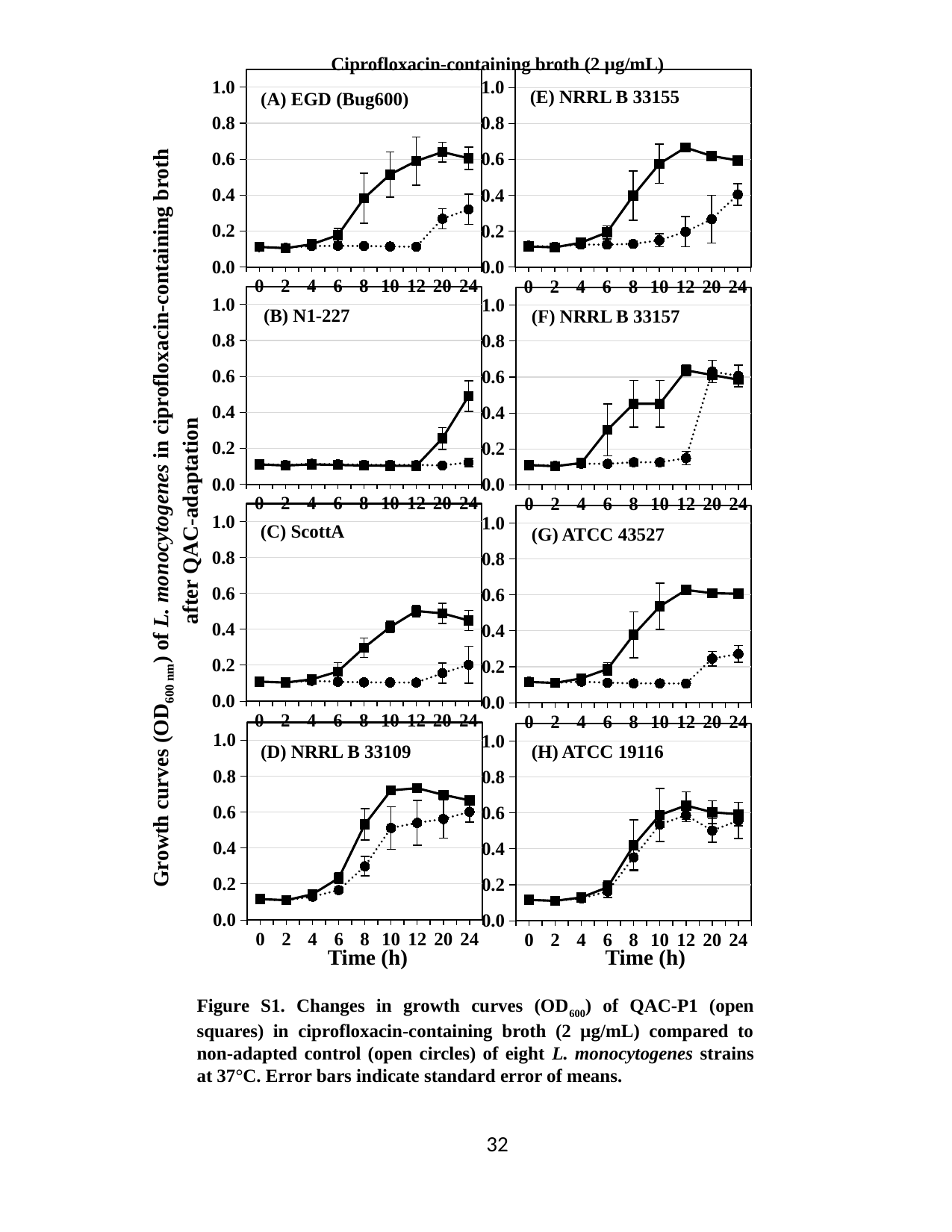

Ciprofloxacin-containing broth (2 µg/mL)

### Chart

| Category | 0S | p1 |
|---|---|---|
| 0 | 0.11099999999999999 | 0.11133333333333333 |
| 2 | 0.1065 | 0.10433333333333333 |
| 4 | 0.11649999999999999 | 0.12566666666666668 |
| 6 | 0.1175 | 0.17683333333333331 |
| 8 | 0.11666666666666665 | 0.38200000000000006 |
| 10 | 0.11366666666666665 | 0.5143333333333333 |
| 12 | 0.11199999999999999 | 0.5898333333333333 |
| 20 | 0.26808333333333334 | 0.6395 |
| 24 | 0.32 | 0.6048333333333333 |

### Chart

| Category | 0S | p1 |
|---|---|---|
| 0 | 0.119 | 0.11499999999999999 |
| 2 | 0.11366666666666665 | 0.10983333333333334 |
| 4 | 0.12516666666666668 | 0.13566666666666663 |
| 6 | 0.12516666666666665 | 0.19316666666666668 |
| 8 | 0.12916666666666665 | 0.3973333333333333 |
| 10 | 0.14916666666666667 | 0.5746666666666665 |
| 12 | 0.19666666666666666 | 0.6655 |
| 20 | 0.2668333333333333 | 0.6185 |
| 24 | 0.4038333333333333 | 0.5941666666666666 |
(E) NRRL B 33155
(A) EGD (Bug600)
Growth curves (OD600 nm) of L. monocytogenes in ciprofloxacin-containing broth after QAC-adaptation

### Chart

| Category | 0S | p1 |
|---|---|---|
| 0 | 0.11249999999999999 | 0.11033333333333332 |
| 2 | 0.10716666666666665 | 0.104 |
| 4 | 0.11383333333333333 | 0.11049999999999999 |
| 6 | 0.11083333333333333 | 0.107 |
| 8 | 0.10849999999999999 | 0.10400000000000002 |
| 10 | 0.10799999999999998 | 0.10266666666666668 |
| 12 | 0.10733333333333334 | 0.10183333333333333 |
| 20 | 0.1045 | 0.2555 |
| 24 | 0.12133333333333333 | 0.4911666666666667 |

### Chart

| Category | 0S | p1 |
|---|---|---|
| 0 | 0.11233333333333333 | 0.11 |
| 2 | 0.10666666666666667 | 0.1035 |
| 4 | 0.11783333333333333 | 0.12183333333333334 |
| 6 | 0.117 | 0.30633333333333335 |
| 8 | 0.12583333333333335 | 0.451 |
| 10 | 0.12583333333333335 | 0.451 |
| 12 | 0.14866666666666664 | 0.6373333333333333 |
| 20 | 0.6306666666666666 | 0.6114999999999999 |
| 24 | 0.6065 | 0.5851666666666667 |
(B) N1-227
(F) NRRL B 33157

### Chart

| Category | 0S | p1 |
|---|---|---|
| 0 | 0.10933333333333334 | 0.10883333333333334 |
| 2 | 0.10416666666666667 | 0.10333333333333335 |
| 4 | 0.11316666666666668 | 0.12133333333333333 |
| 6 | 0.10799999999999998 | 0.165 |
| 8 | 0.10483333333333333 | 0.29716666666666663 |
| 10 | 0.104 | 0.4121666666666666 |
| 12 | 0.1035 | 0.5018333333333334 |
| 20 | 0.1556666666666667 | 0.48899999999999993 |
| 24 | 0.20266666666666666 | 0.449 |

### Chart

| Category | 0S | p1 |
|---|---|---|
| 0 | 0.11699999999999999 | 0.1155 |
| 2 | 0.111 | 0.11 |
| 4 | 0.11716666666666666 | 0.13566666666666669 |
| 6 | 0.11116666666666668 | 0.18783333333333332 |
| 8 | 0.10766666666666667 | 0.37866666666666665 |
| 10 | 0.10766666666666667 | 0.5363333333333333 |
| 12 | 0.1065 | 0.6276666666666667 |
| 20 | 0.24550000000000002 | 0.6098333333333333 |
| 24 | 0.27133333333333337 | 0.6065 |
(C) ScottA
(G) ATCC 43527

### Chart

| Category | 0S | p1 |
|---|---|---|
| 0 | 0.114 | 0.11616666666666665 |
| 2 | 0.1095 | 0.11016666666666668 |
| 4 | 0.12966666666666668 | 0.14316666666666666 |
| 6 | 0.16633333333333333 | 0.233 |
| 8 | 0.29866666666666664 | 0.5323333333333333 |
| 10 | 0.5121666666666668 | 0.7214999999999999 |
| 12 | 0.5406666666666666 | 0.7336666666666667 |
| 20 | 0.5619999999999999 | 0.6965 |
| 24 | 0.602 | 0.666 |

### Chart

| Category | 0S | p1 |
|---|---|---|
| 0 | 0.11599999999999999 | 0.11583333333333333 |
| 2 | 0.111 | 0.11083333333333334 |
| 4 | 0.12416666666666666 | 0.13 |
| 6 | 0.16316666666666665 | 0.18666666666666668 |
| 8 | 0.35300000000000004 | 0.41966666666666663 |
| 10 | 0.5356666666666667 | 0.589 |
| 12 | 0.5876666666666667 | 0.6416666666666667 |
| 20 | 0.5021666666666667 | 0.6040000000000001 |
| 24 | 0.5576666666666666 | 0.5935 |
(D) NRRL B 33109
(H) ATCC 19116
Time (h)
Time (h)
Figure S1. Changes in growth curves (OD600) of QAC-P1 (open squares) in ciprofloxacin-containing broth (2 µg/mL) compared to non-adapted control (open circles) of eight L. monocytogenes strains at 37°C. Error bars indicate standard error of means.
32